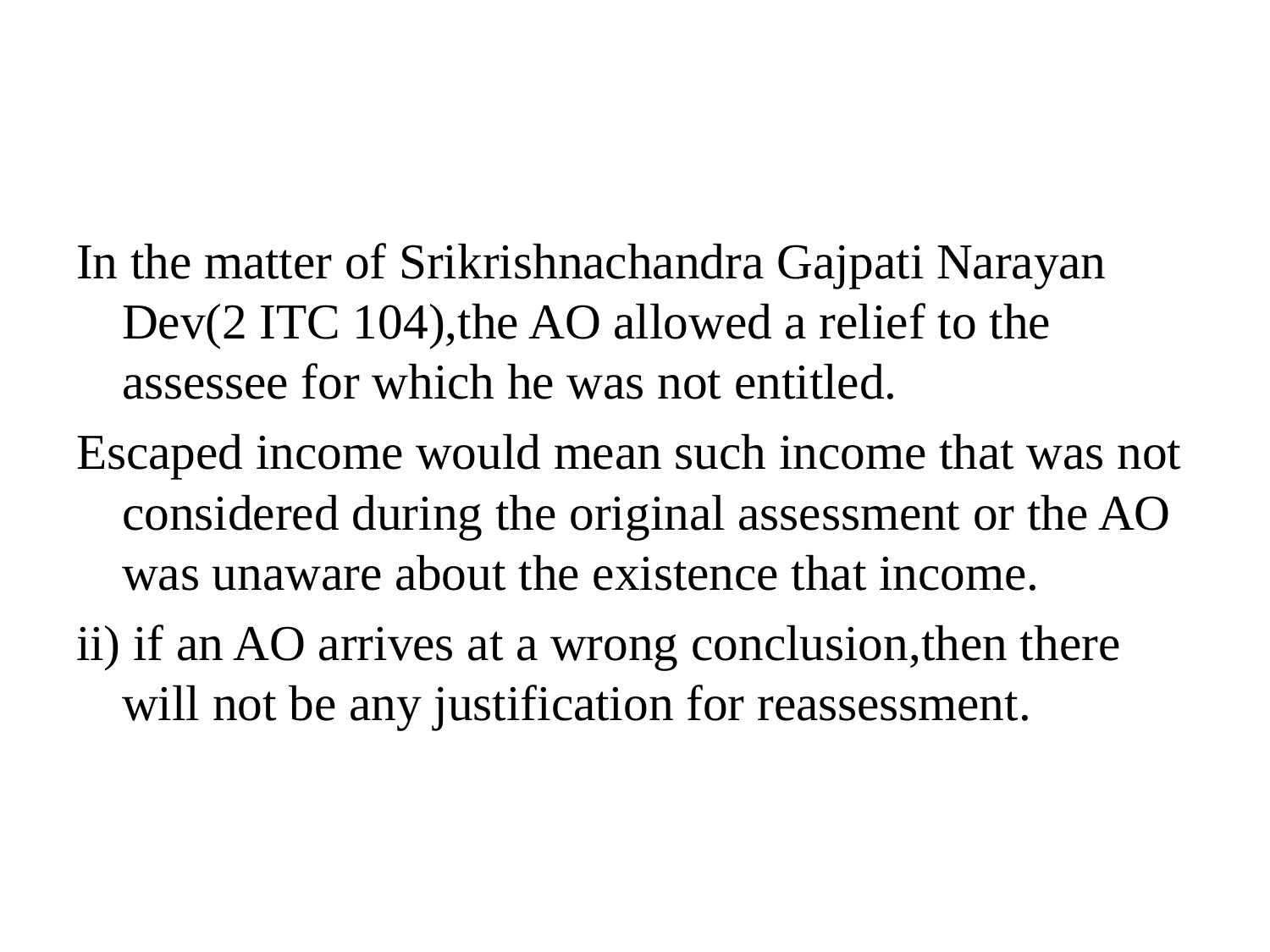

#
In the matter of Srikrishnachandra Gajpati Narayan Dev(2 ITC 104),the AO allowed a relief to the assessee for which he was not entitled.
Escaped income would mean such income that was not considered during the original assessment or the AO was unaware about the existence that income.
ii) if an AO arrives at a wrong conclusion,then there will not be any justification for reassessment.